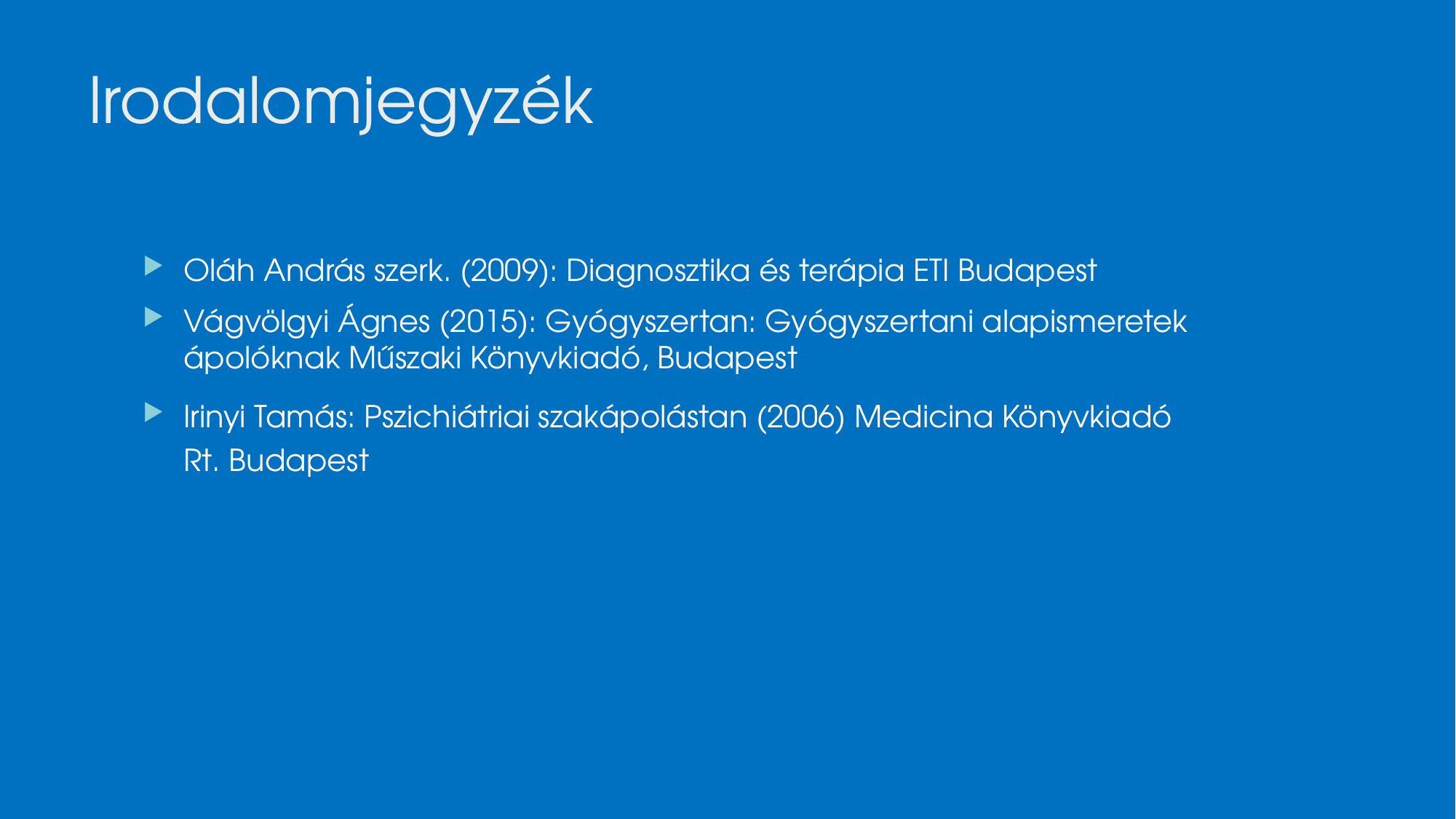

# Irodalomjegyzék
Oláh András szerk. (2009): Diagnosztika és terápia ETI Budapest
Vágvölgyi Ágnes (2015): Gyógyszertan: Gyógyszertani alapismeretek ápolóknak Műszaki Könyvkiadó, Budapest
Irinyi Tamás: Pszichiátriai szakápolástan (2006) Medicina Könyvkiadó Rt. Budapest